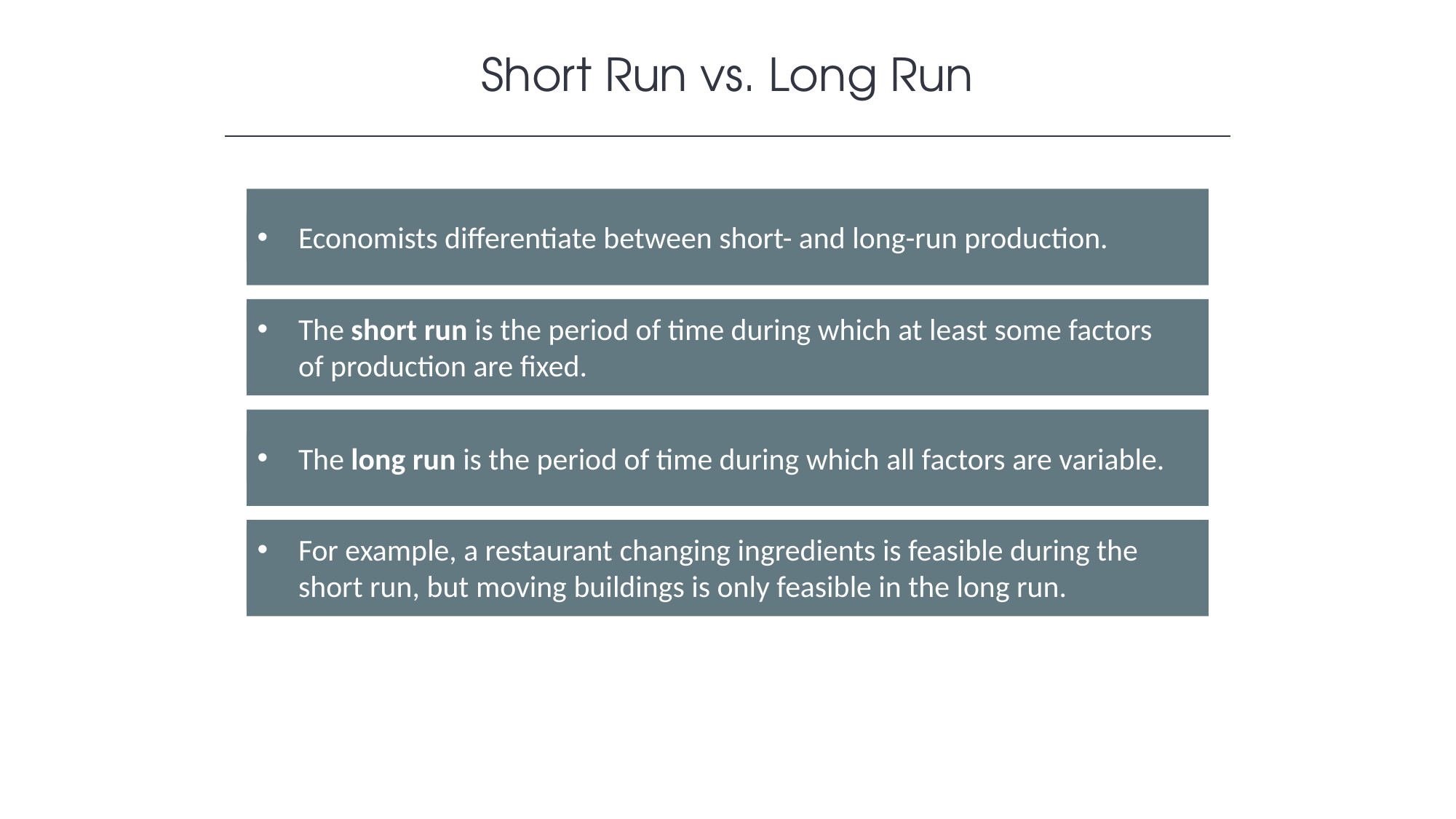

Short Run vs. Long Run

Economists differentiate between short- and long-run production.

The short run is the period of time during which at least some factors of production are fixed.

The long run is the period of time during which all factors are variable.

For example, a restaurant changing ingredients is feasible during the short run, but moving buildings is only feasible in the long run.